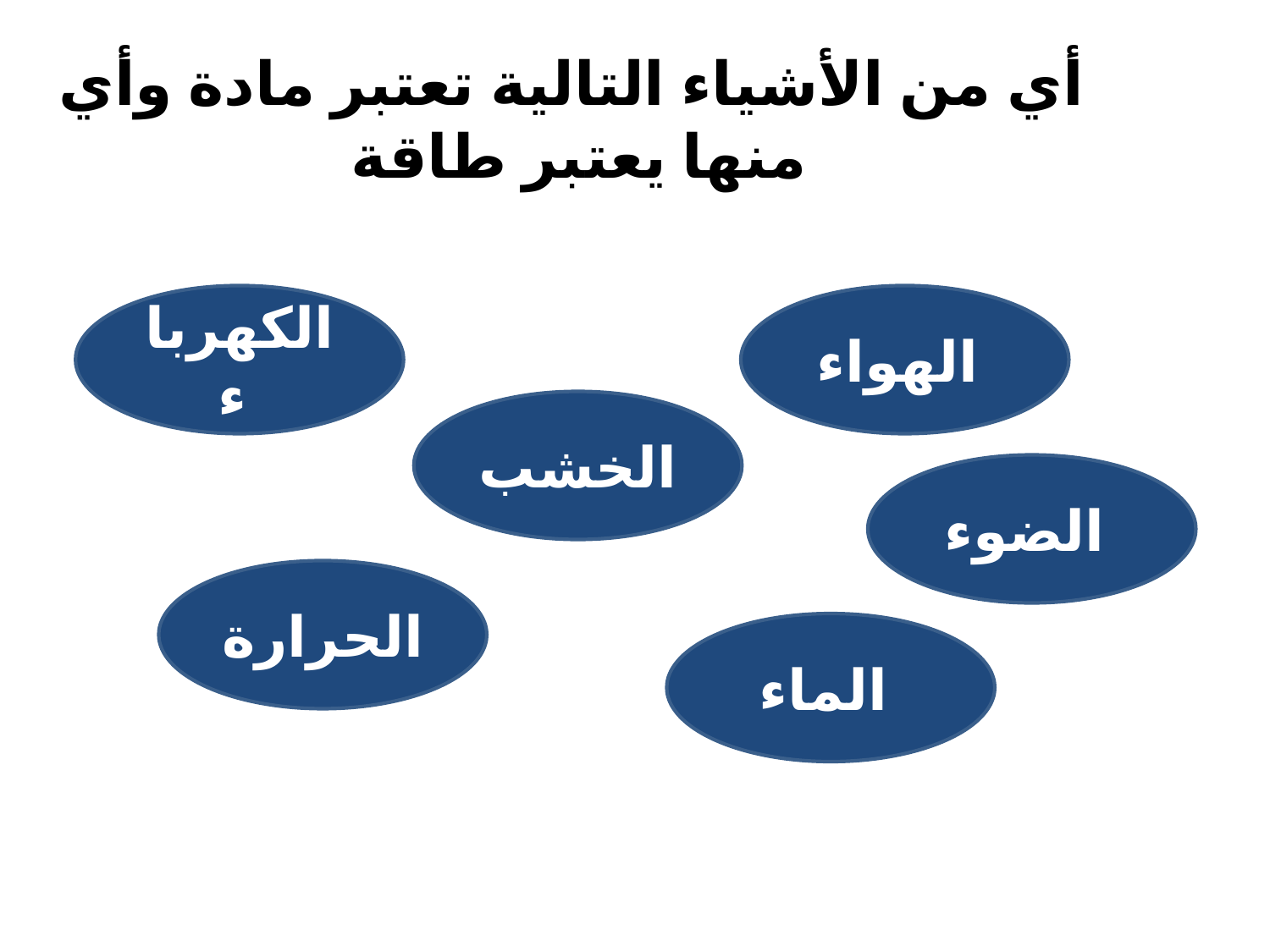

أي من الأشياء التالية تعتبر مادة وأي منها يعتبر طاقة
الكهرباء
الهواء
الخشب
الضوء
الحرارة
الماء